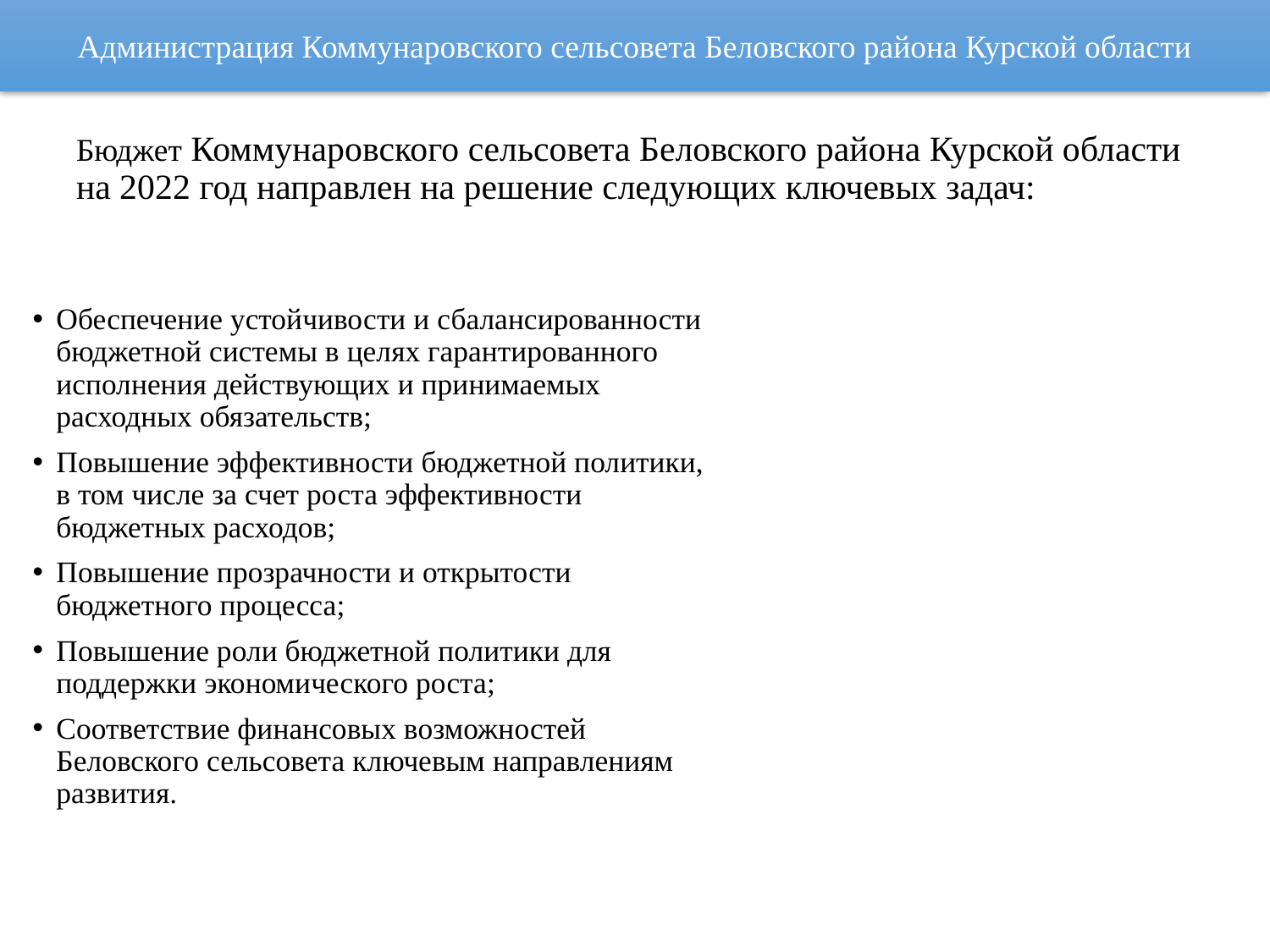

Администрация Коммунаровского сельсовета Беловского района Курской области
# Бюджет Коммунаровского сельсовета Беловского района Курской области на 2022 год направлен на решение следующих ключевых задач:
Обеспечение устойчивости и сбалансированности бюджетной системы в целях гарантированного исполнения действующих и принимаемых расходных обязательств;
Повышение эффективности бюджетной политики, в том числе за счет роста эффективности бюджетных расходов;
Повышение прозрачности и открытости бюджетного процесса;
Повышение роли бюджетной политики для поддержки экономического роста;
Соответствие финансовых возможностей Беловского сельсовета ключевым направлениям развития.